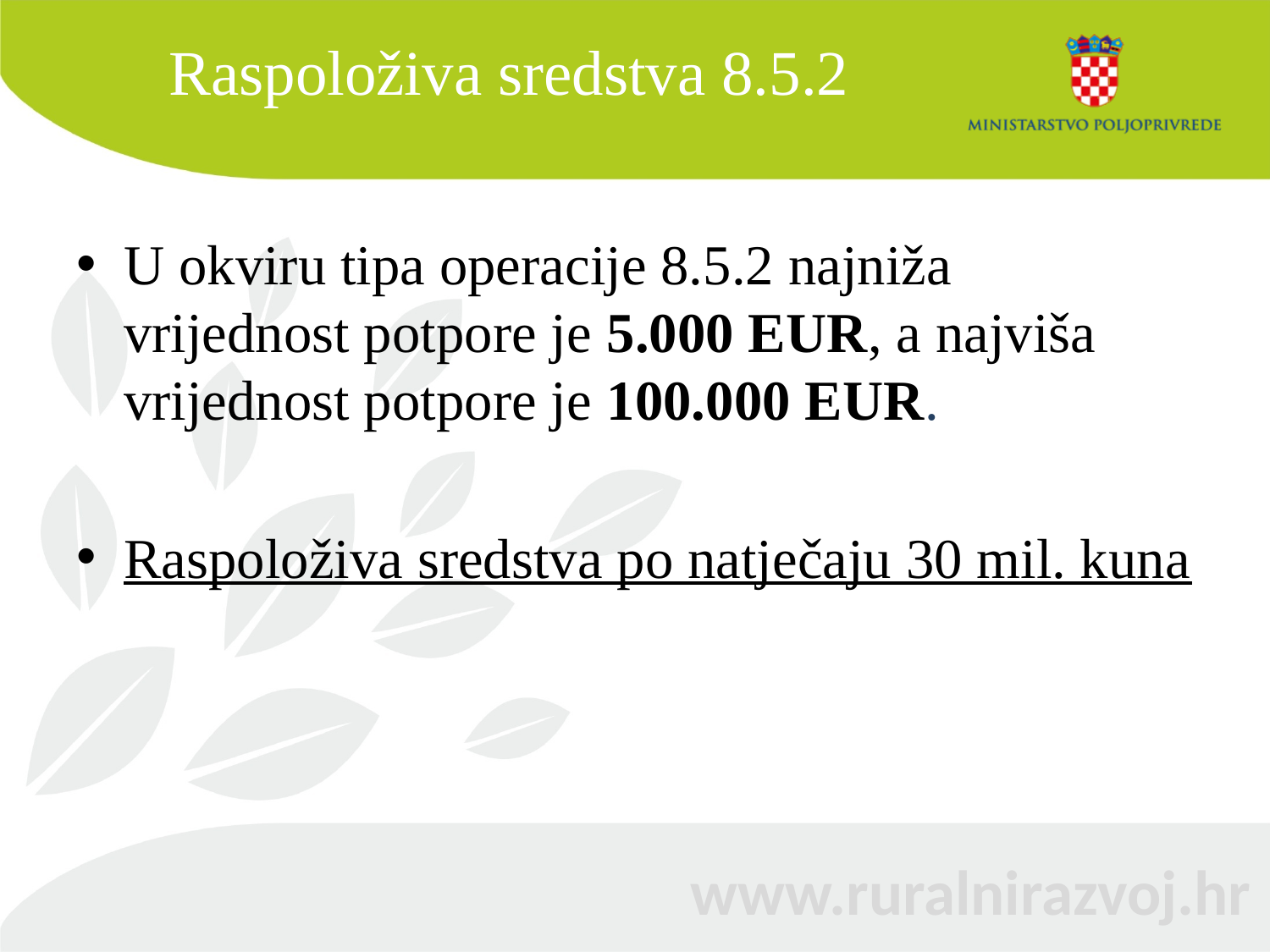

# Raspoloživa sredstva 8.5.2
U okviru tipa operacije 8.5.2 najniža vrijednost potpore je 5.000 EUR, a najviša vrijednost potpore je 100.000 EUR.

Raspoloživa sredstva po natječaju 30 mil. kuna